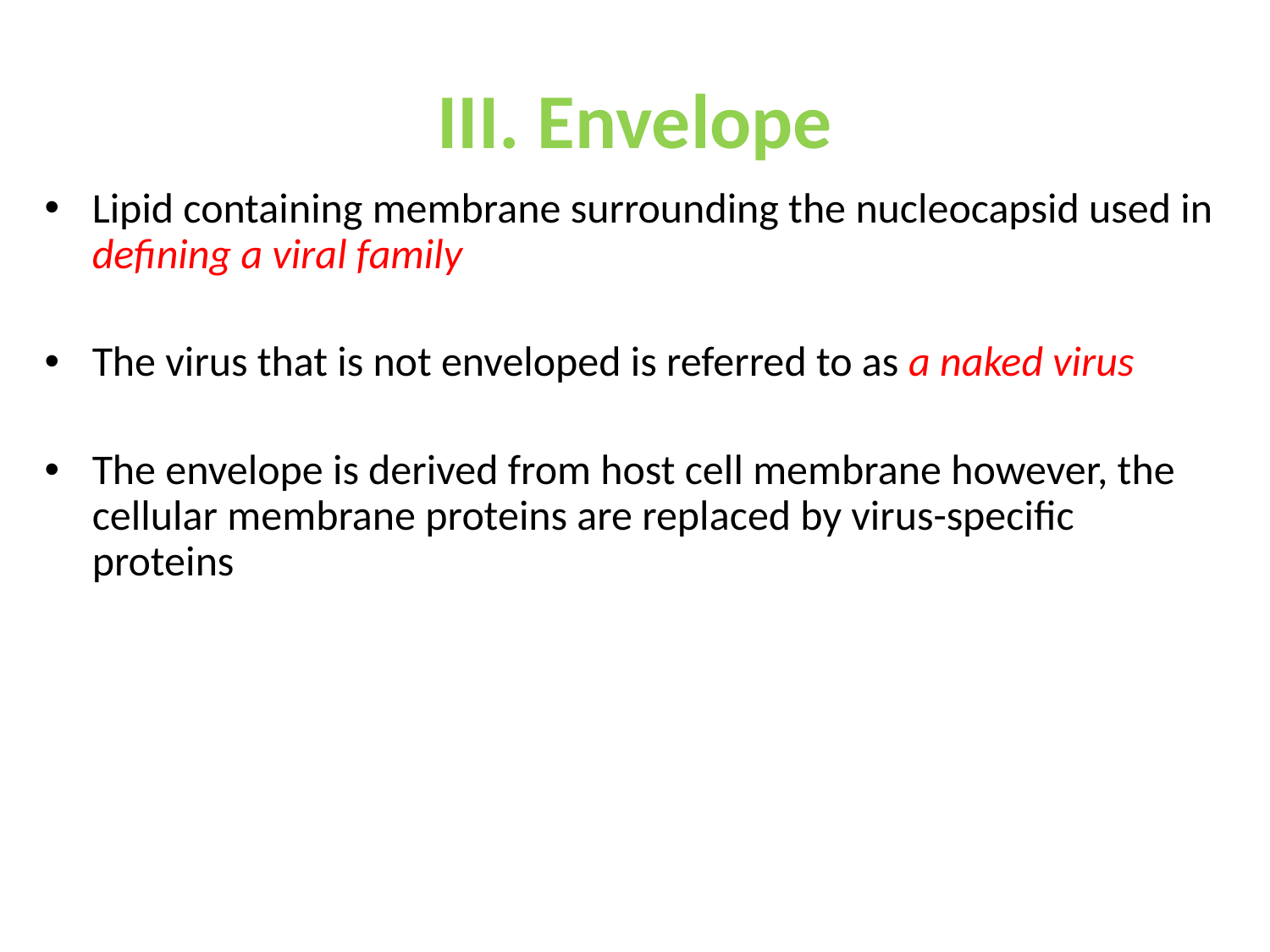

# III. Envelope
Lipid containing membrane surrounding the nucleocapsid used in defining a viral family

The virus that is not enveloped is referred to as a naked virus

The envelope is derived from host cell membrane however, the cellular membrane proteins are replaced by virus-specific proteins